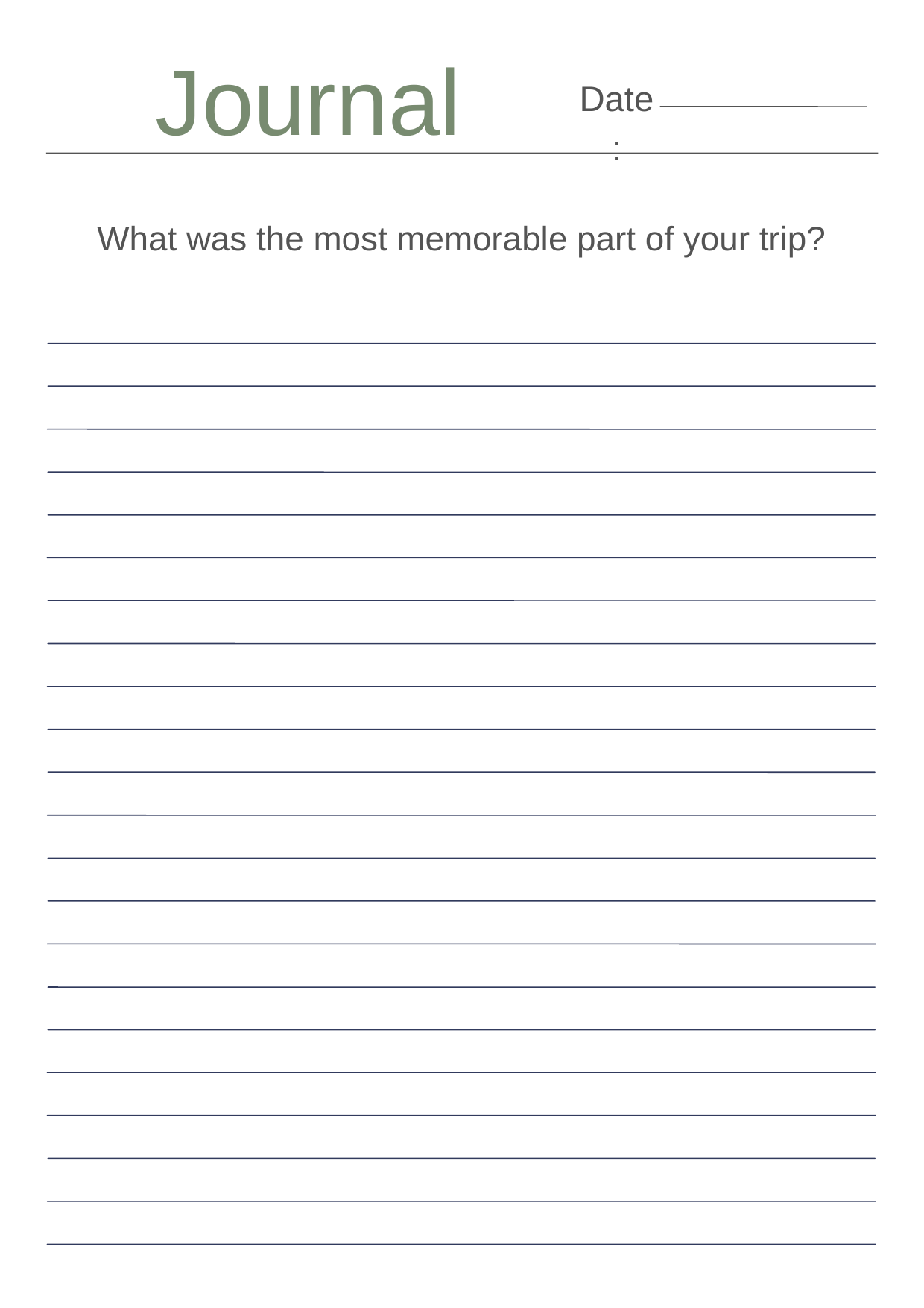

Journal
Date:

What was the most memorable part of your trip?